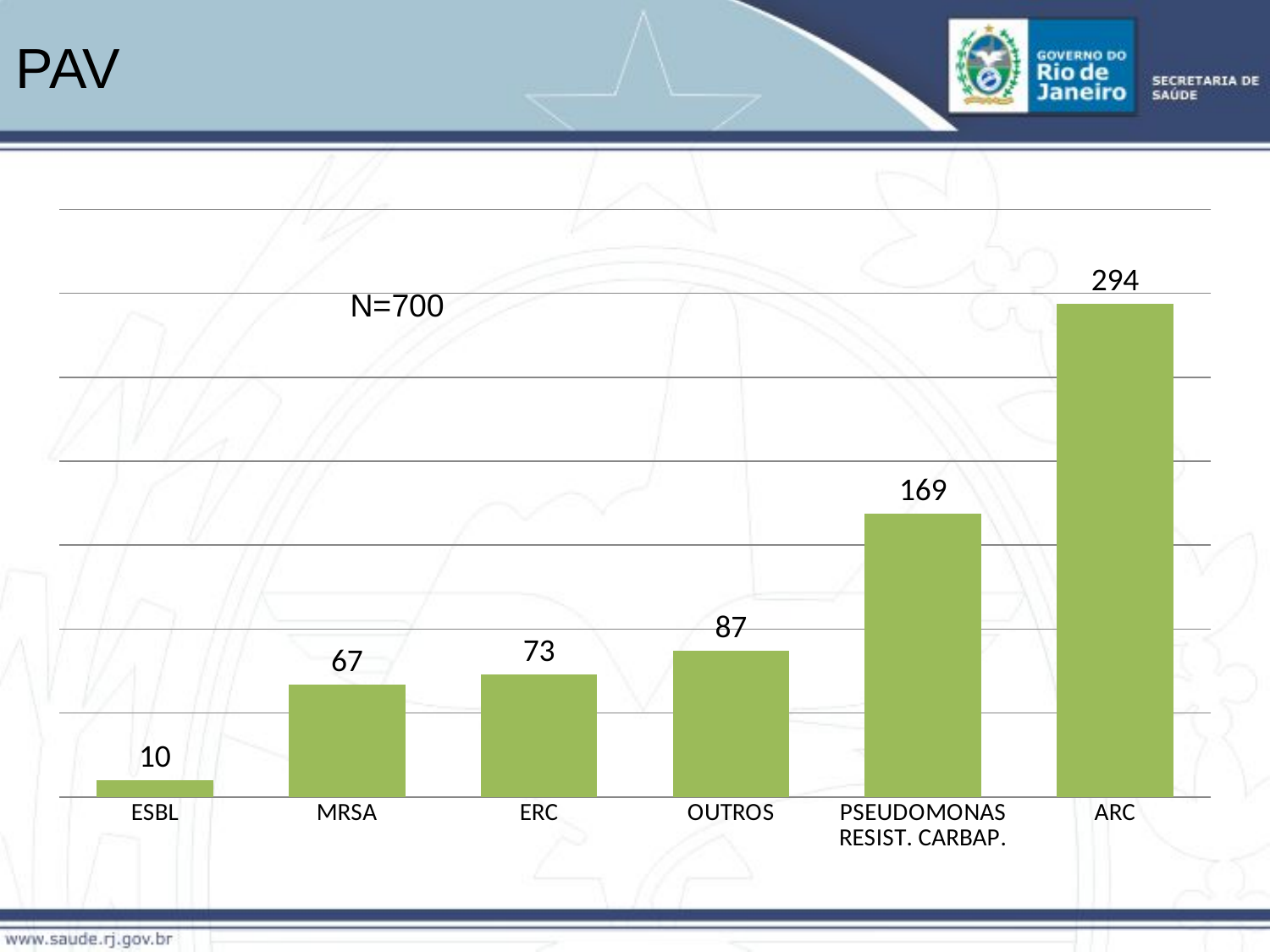

# PAV

### Chart

| Category |  |
|---|---|
| ESBL | 10.0 |
| MRSA | 67.0 |
| ERC | 73.0 |
| OUTROS | 87.0 |
| PSEUDOMONAS RESIST. CARBAP. | 169.0 |
| ARC | 294.0 |
N=700